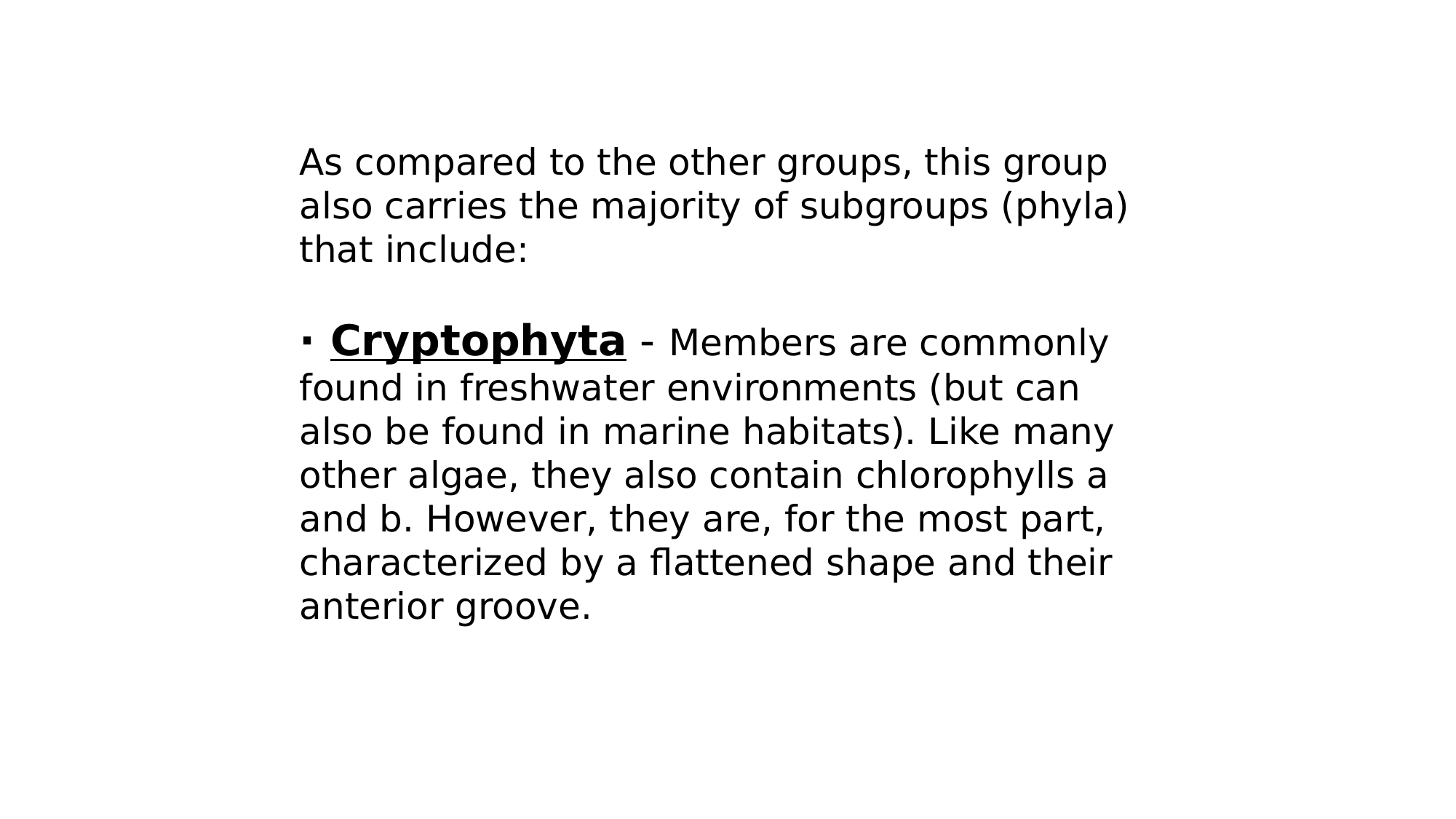

As compared to the other groups, this group also carries the majority of subgroups (phyla) that include:
· Cryptophyta - Members are commonly found in freshwater environments (but can also be found in marine habitats). Like many other algae, they also contain chlorophylls a and b. However, they are, for the most part, characterized by a flattened shape and their anterior groove.